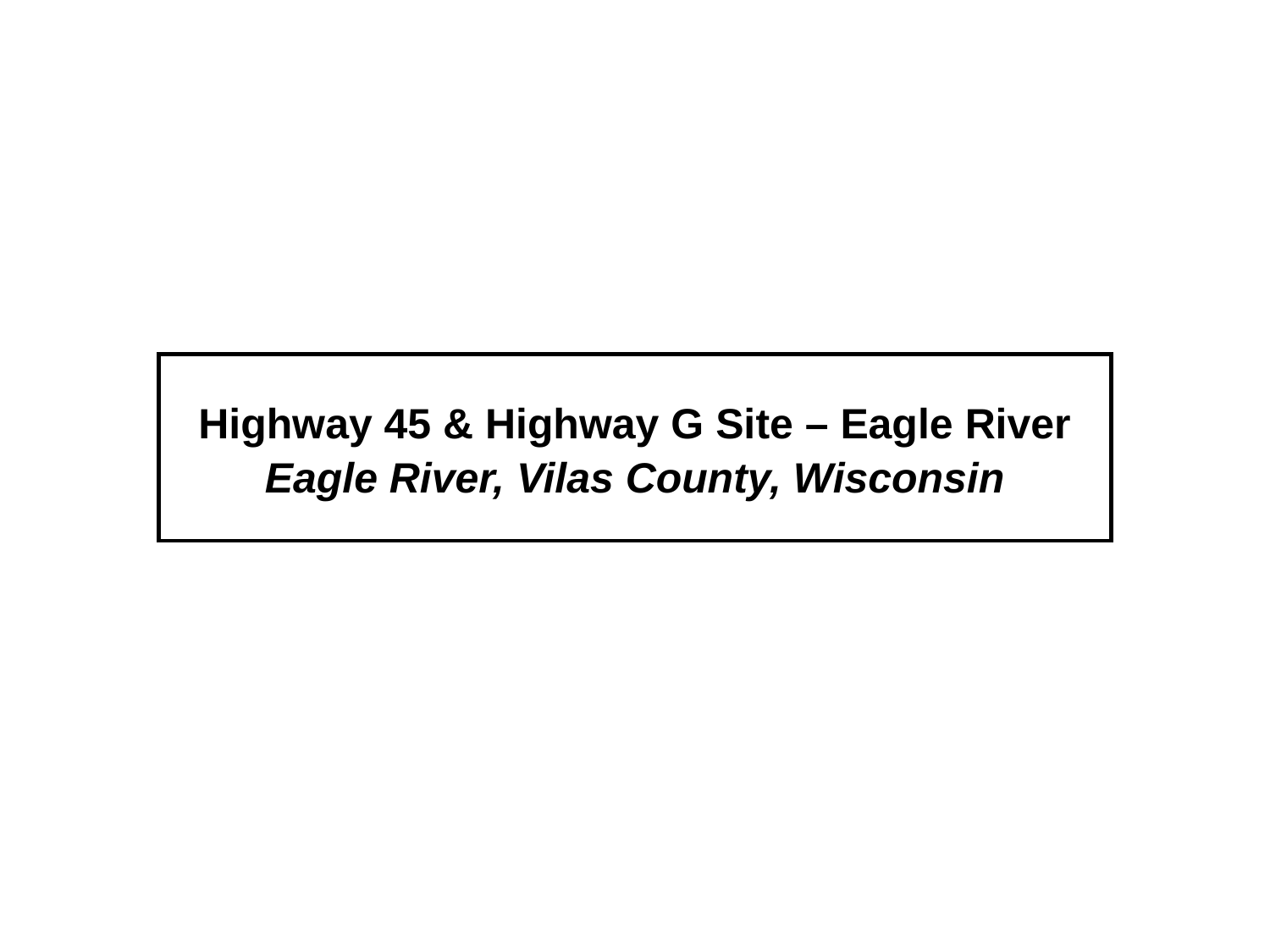

Highway 45 & Highway G Site – Eagle River
Eagle River, Vilas County, Wisconsin